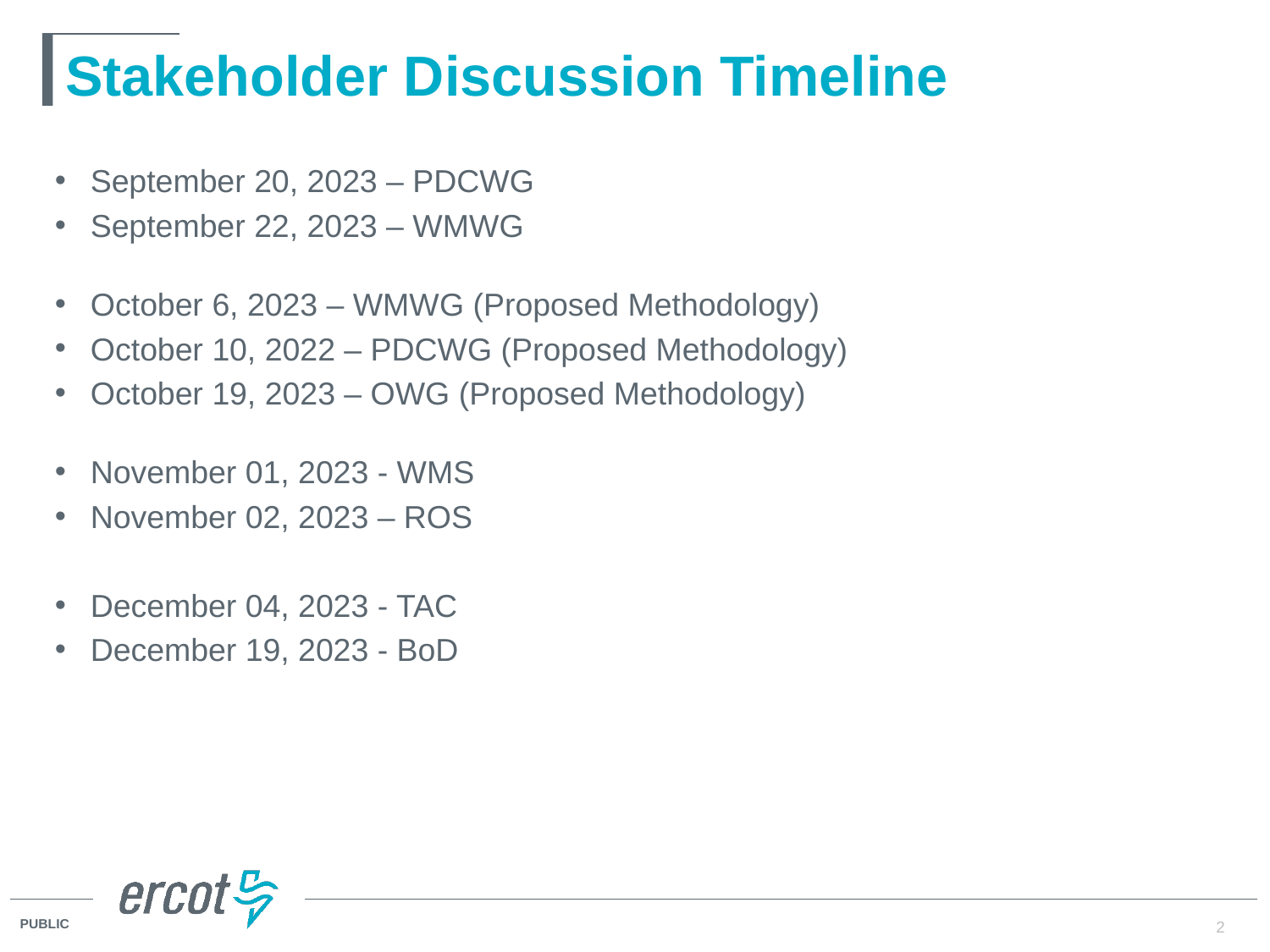

# Stakeholder Discussion Timeline

September 20, 2023 – PDCWG
September 22, 2023 – WMWG

October 6, 2023 – WMWG (Proposed Methodology)
October 10, 2022 – PDCWG (Proposed Methodology)
October 19, 2023 – OWG (Proposed Methodology)

November 01, 2023 - WMS
November 02, 2023 – ROS

December 04, 2023 - TAC
December 19, 2023 - BoD
2